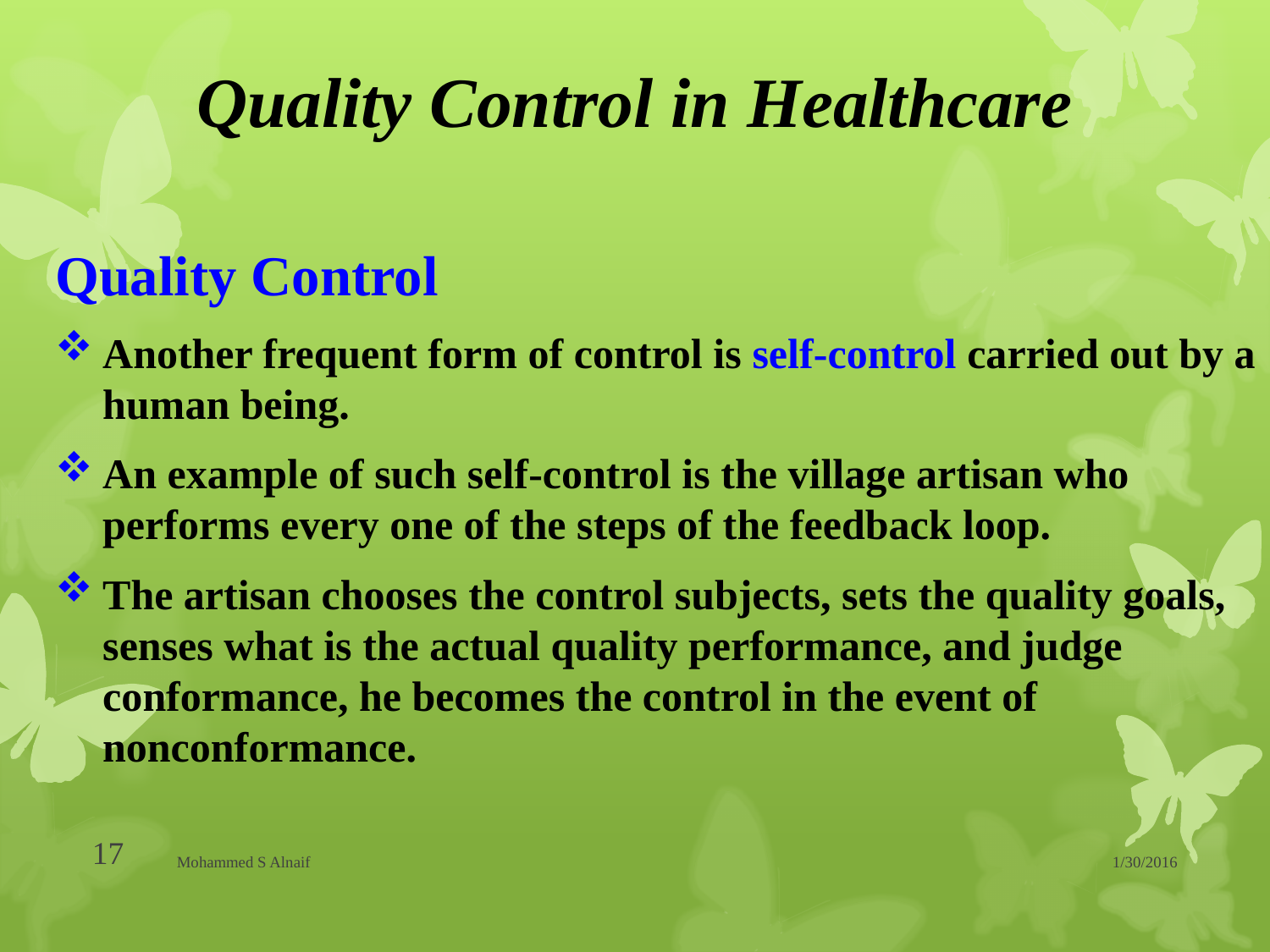

# Quality Control in Healthcare
Quality Control
Another frequent form of control is self-control carried out by a human being.
An example of such self-control is the village artisan who performs every one of the steps of the feedback loop.
The artisan chooses the control subjects, sets the quality goals, senses what is the actual quality performance, and judge conformance, he becomes the control in the event of nonconformance.
17
Mohammed S Alnaif
1/30/2016